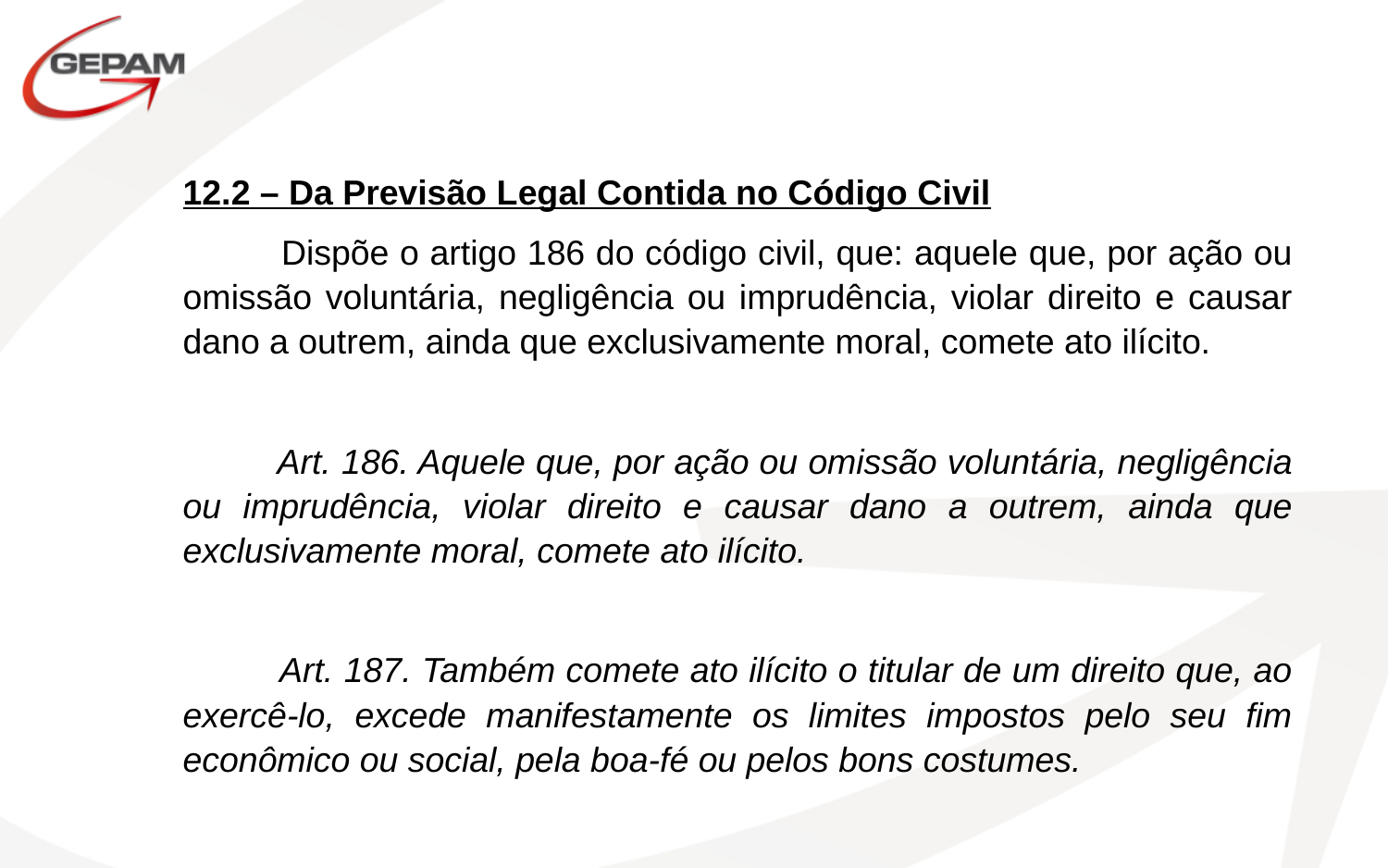

12.2 – Da Previsão Legal Contida no Código Civil
         Dispõe o artigo 186 do código civil, que: aquele que, por ação ou omissão voluntária, negligência ou imprudência, violar direito e causar dano a outrem, ainda que exclusivamente moral, comete ato ilícito.

         Art. 186. Aquele que, por ação ou omissão voluntária, negligência ou imprudência, violar direito e causar dano a outrem, ainda que exclusivamente moral, comete ato ilícito.

           Art. 187. Também comete ato ilícito o titular de um direito que, ao exercê-lo, excede manifestamente os limites impostos pelo seu fim econômico ou social, pela boa-fé ou pelos bons costumes.